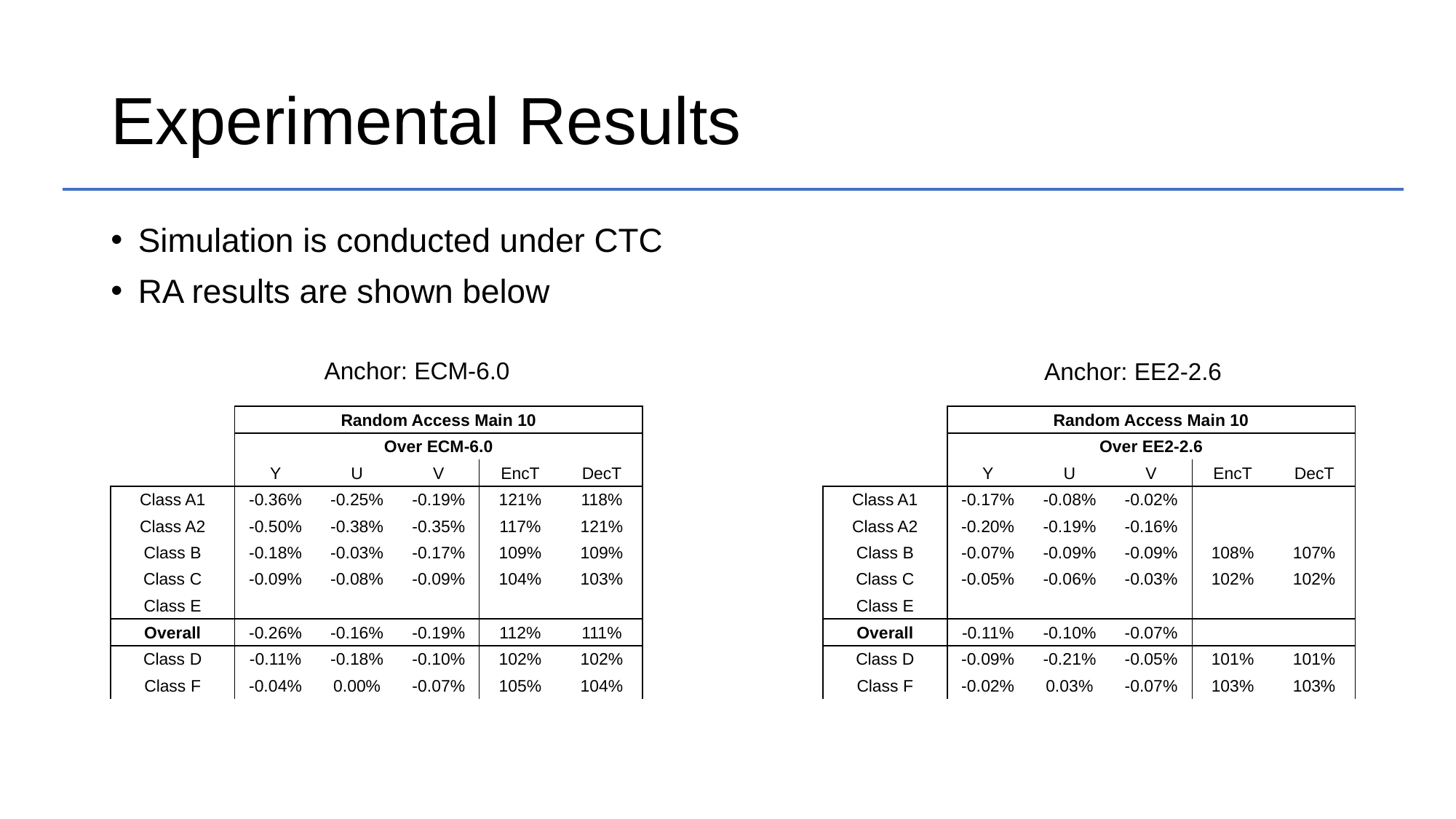

# Experimental Results
Simulation is conducted under CTC
RA results are shown below
Anchor: ECM-6.0
Anchor: EE2-2.6
|  | Random Access Main 10 |  |  |  |  |
| --- | --- | --- | --- | --- | --- |
|  | Over ECM-6.0 |  |  |  |  |
|  | Y | U | V | EncT | DecT |
| Class A1 | -0.36% | -0.25% | -0.19% | 121% | 118% |
| Class A2 | -0.50% | -0.38% | -0.35% | 117% | 121% |
| Class B | -0.18% | -0.03% | -0.17% | 109% | 109% |
| Class C | -0.09% | -0.08% | -0.09% | 104% | 103% |
| Class E |  |  |  |  |  |
| Overall | -0.26% | -0.16% | -0.19% | 112% | 111% |
| Class D | -0.11% | -0.18% | -0.10% | 102% | 102% |
| Class F | -0.04% | 0.00% | -0.07% | 105% | 104% |
|  | Random Access Main 10 |  |  |  |  |
| --- | --- | --- | --- | --- | --- |
|  | Over EE2-2.6 |  |  |  |  |
|  | Y | U | V | EncT | DecT |
| Class A1 | -0.17% | -0.08% | -0.02% |  |  |
| Class A2 | -0.20% | -0.19% | -0.16% |  |  |
| Class B | -0.07% | -0.09% | -0.09% | 108% | 107% |
| Class C | -0.05% | -0.06% | -0.03% | 102% | 102% |
| Class E |  |  |  |  |  |
| Overall | -0.11% | -0.10% | -0.07% |  |  |
| Class D | -0.09% | -0.21% | -0.05% | 101% | 101% |
| Class F | -0.02% | 0.03% | -0.07% | 103% | 103% |